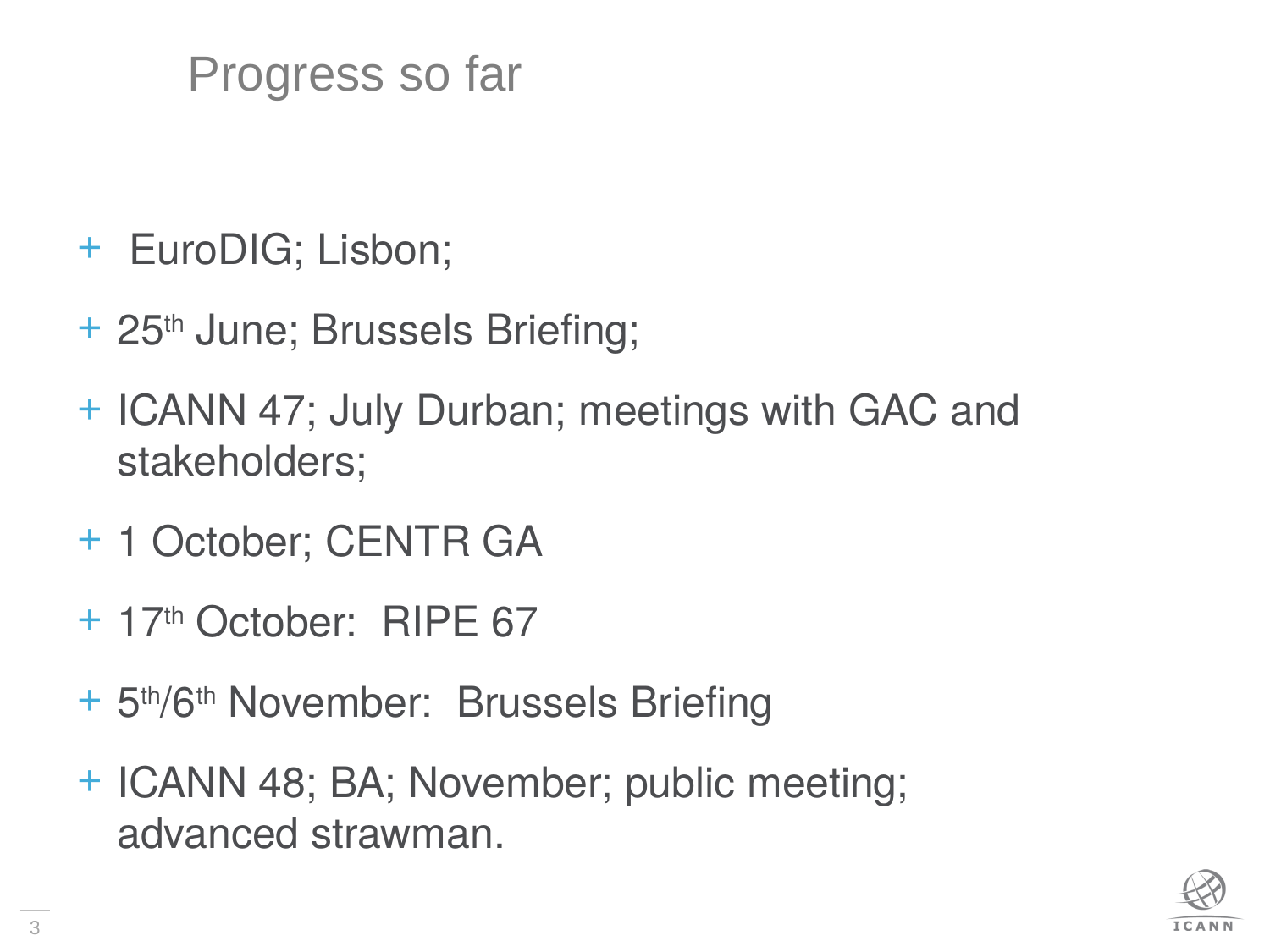

# Progress so far
 EuroDIG; Lisbon;
25th June; Brussels Briefing;
ICANN 47; July Durban; meetings with GAC and stakeholders;
1 October; CENTR GA
17th October:  RIPE 67
5th/6th November:  Brussels Briefing
ICANN 48; BA; November; public meeting; advanced strawman.